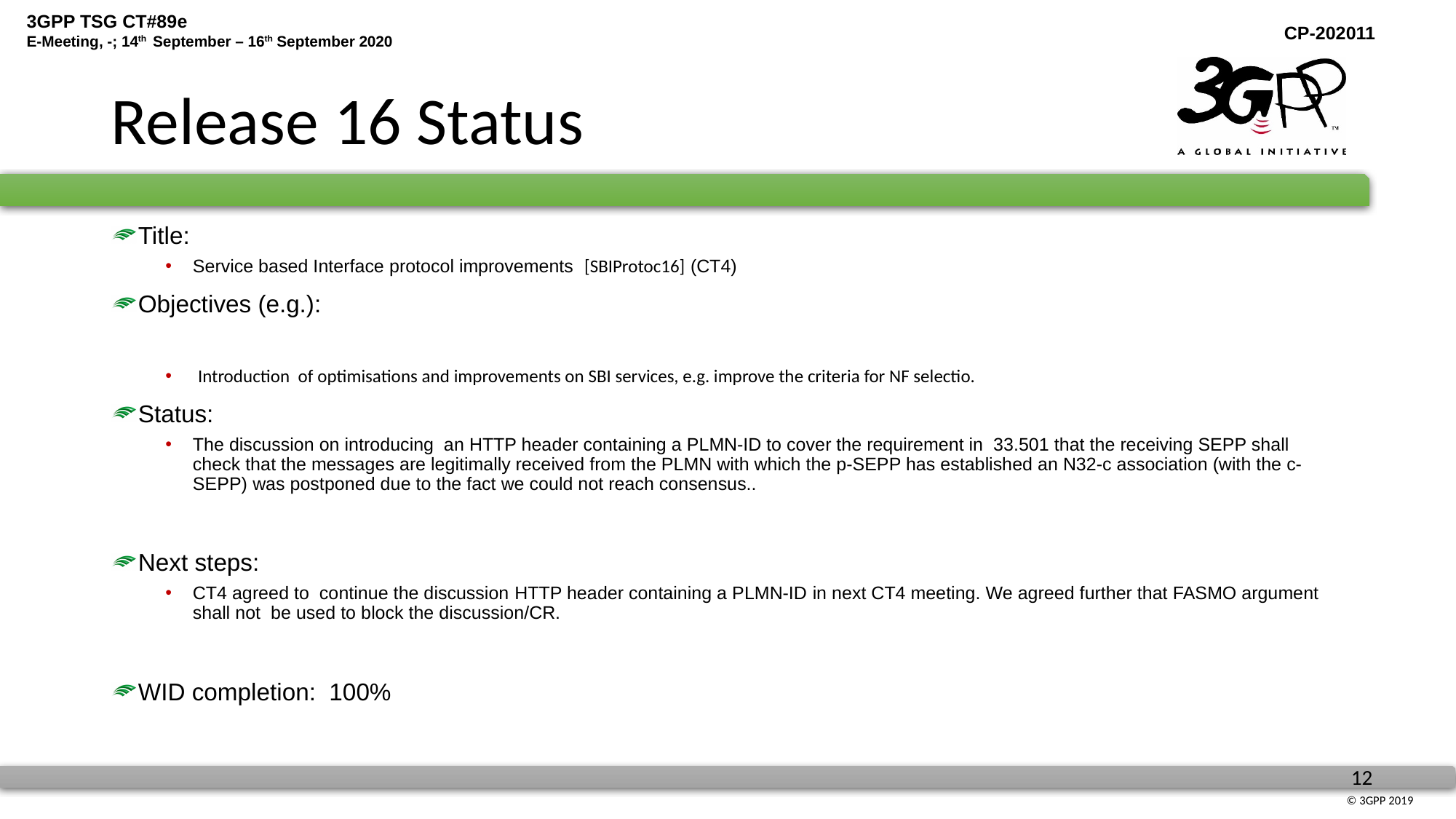

# Release 16 Status
Title:
Service based Interface protocol improvements  [SBIProtoc16] (CT4)
Objectives (e.g.):

 Introduction  of optimisations and improvements on SBI services, e.g. improve the criteria for NF selectio.
Status:
The discussion on introducing  an HTTP header containing a PLMN-ID to cover the requirement in  33.501 that the receiving SEPP shall check that the messages are legitimally received from the PLMN with which the p-SEPP has established an N32-c association (with the c-SEPP) was postponed due to the fact we could not reach consensus..

Next steps:
CT4 agreed to  continue the discussion HTTP header containing a PLMN-ID in next CT4 meeting. We agreed further that FASMO argument shall not  be used to block the discussion/CR.

WID completion:  100%